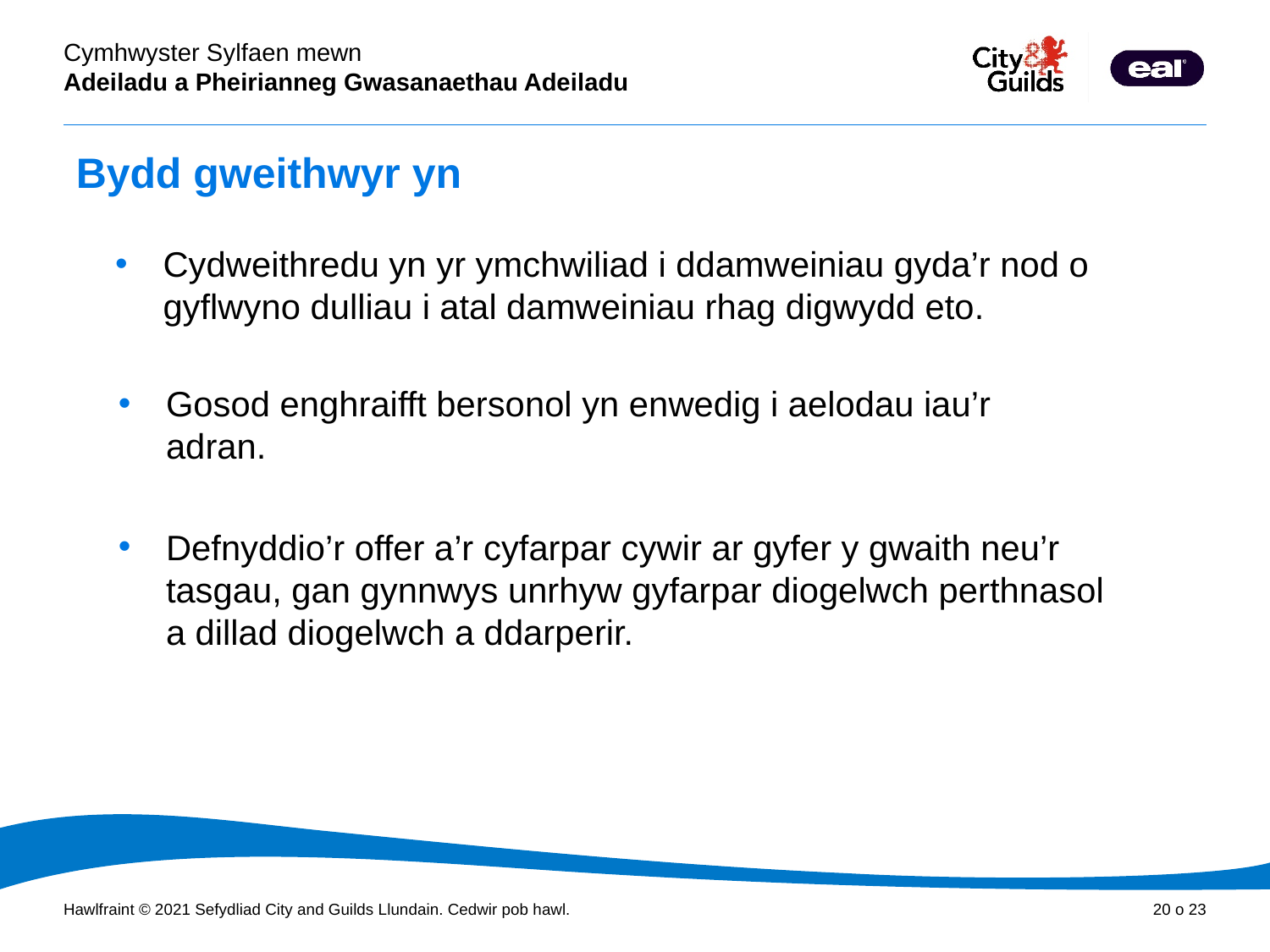

Bydd gweithwyr yn
Cydweithredu yn yr ymchwiliad i ddamweiniau gyda’r nod o gyflwyno dulliau i atal damweiniau rhag digwydd eto.
Gosod enghraifft bersonol yn enwedig i aelodau iau’r adran.
Defnyddio’r offer a’r cyfarpar cywir ar gyfer y gwaith neu’r tasgau, gan gynnwys unrhyw gyfarpar diogelwch perthnasol a dillad diogelwch a ddarperir.